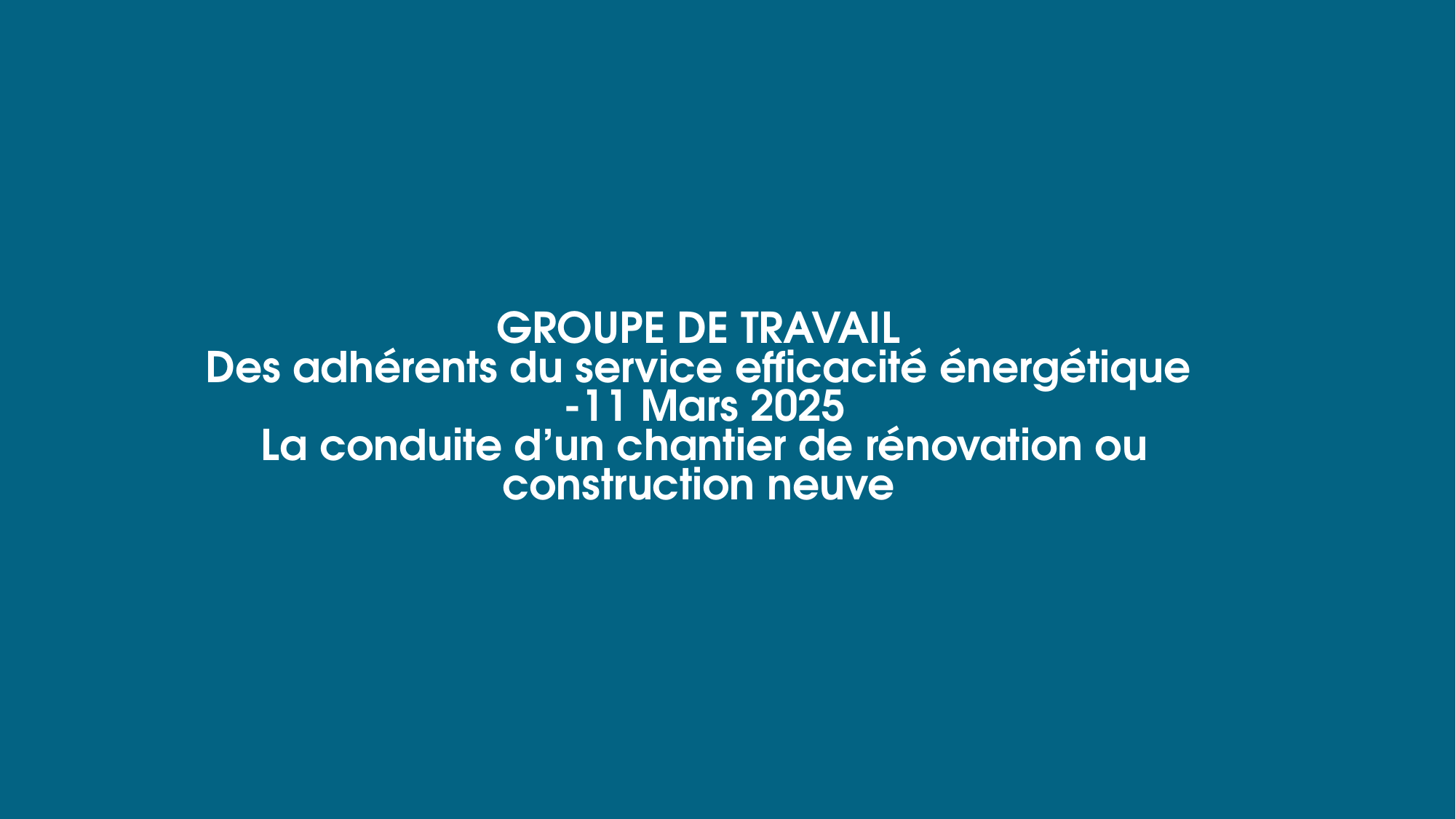

GROUPE DE TRAVAIL
Des adhérents du service efficacité énergétique
-11 Mars 2025
La conduite d’un chantier de rénovation ou construction neuve